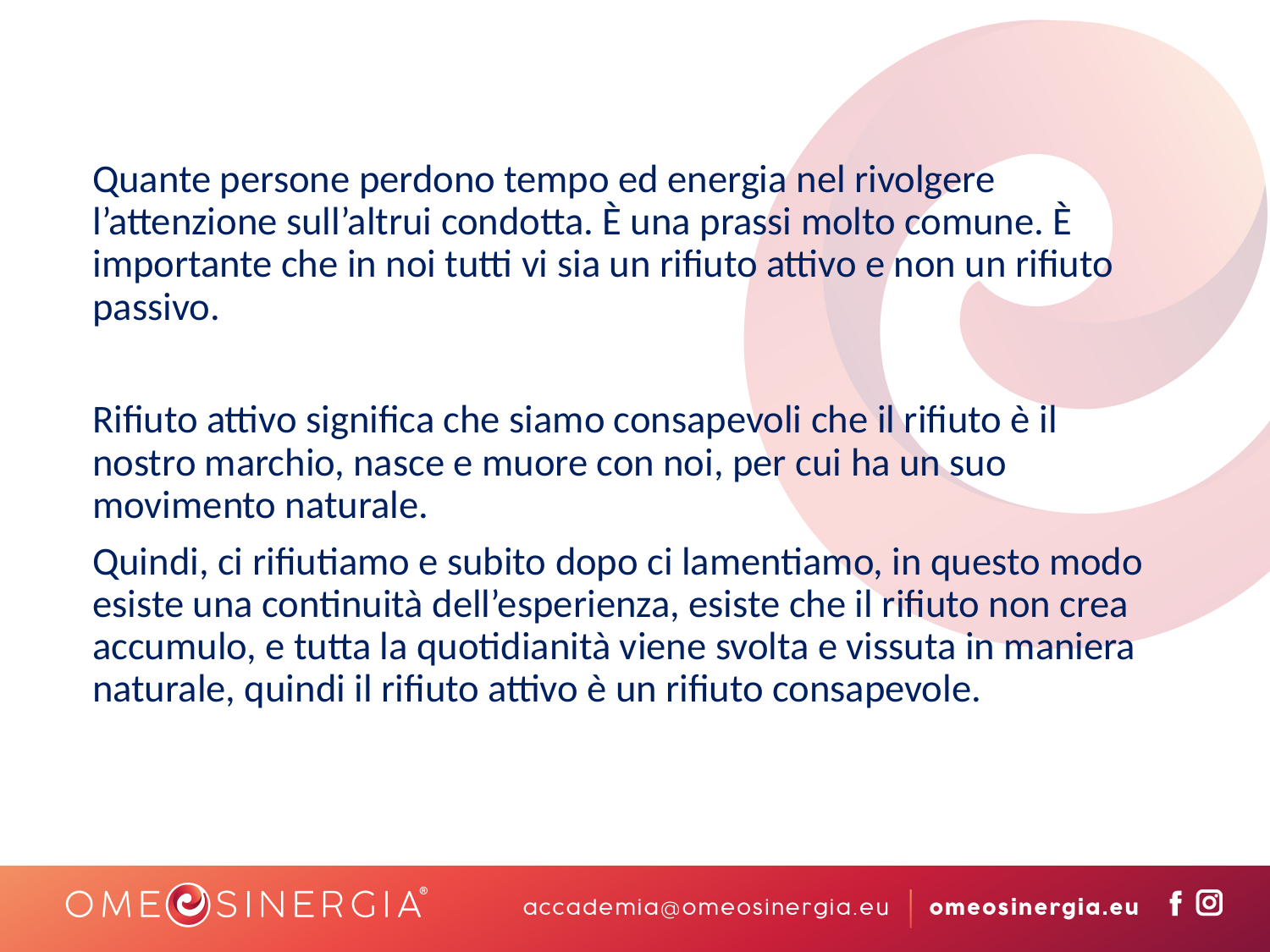

Quante persone perdono tempo ed energia nel rivolgere l’attenzione sull’altrui condotta. È una prassi molto comune. È importante che in noi tutti vi sia un rifiuto attivo e non un rifiuto passivo.

Rifiuto attivo significa che siamo consapevoli che il rifiuto è il nostro marchio, nasce e muore con noi, per cui ha un suo movimento naturale.
Quindi, ci rifiutiamo e subito dopo ci lamentiamo, in questo modo esiste una continuità dell’esperienza, esiste che il rifiuto non crea accumulo, e tutta la quotidianità viene svolta e vissuta in maniera naturale, quindi il rifiuto attivo è un rifiuto consapevole.